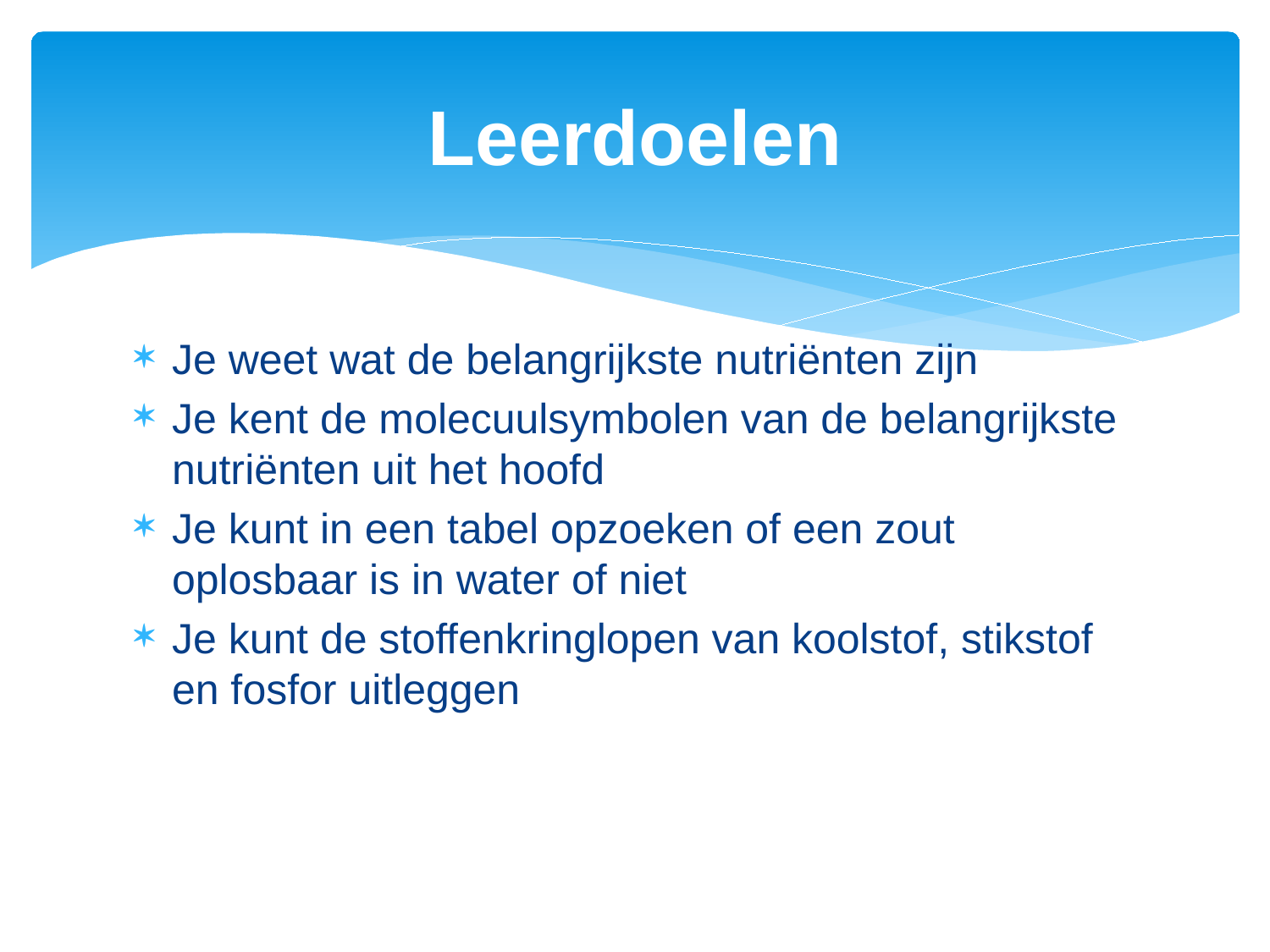

# Leerdoelen
Je weet wat de belangrijkste nutriënten zijn
Je kent de molecuulsymbolen van de belangrijkste nutriënten uit het hoofd
Je kunt in een tabel opzoeken of een zout oplosbaar is in water of niet
Je kunt de stoffenkringlopen van koolstof, stikstof en fosfor uitleggen